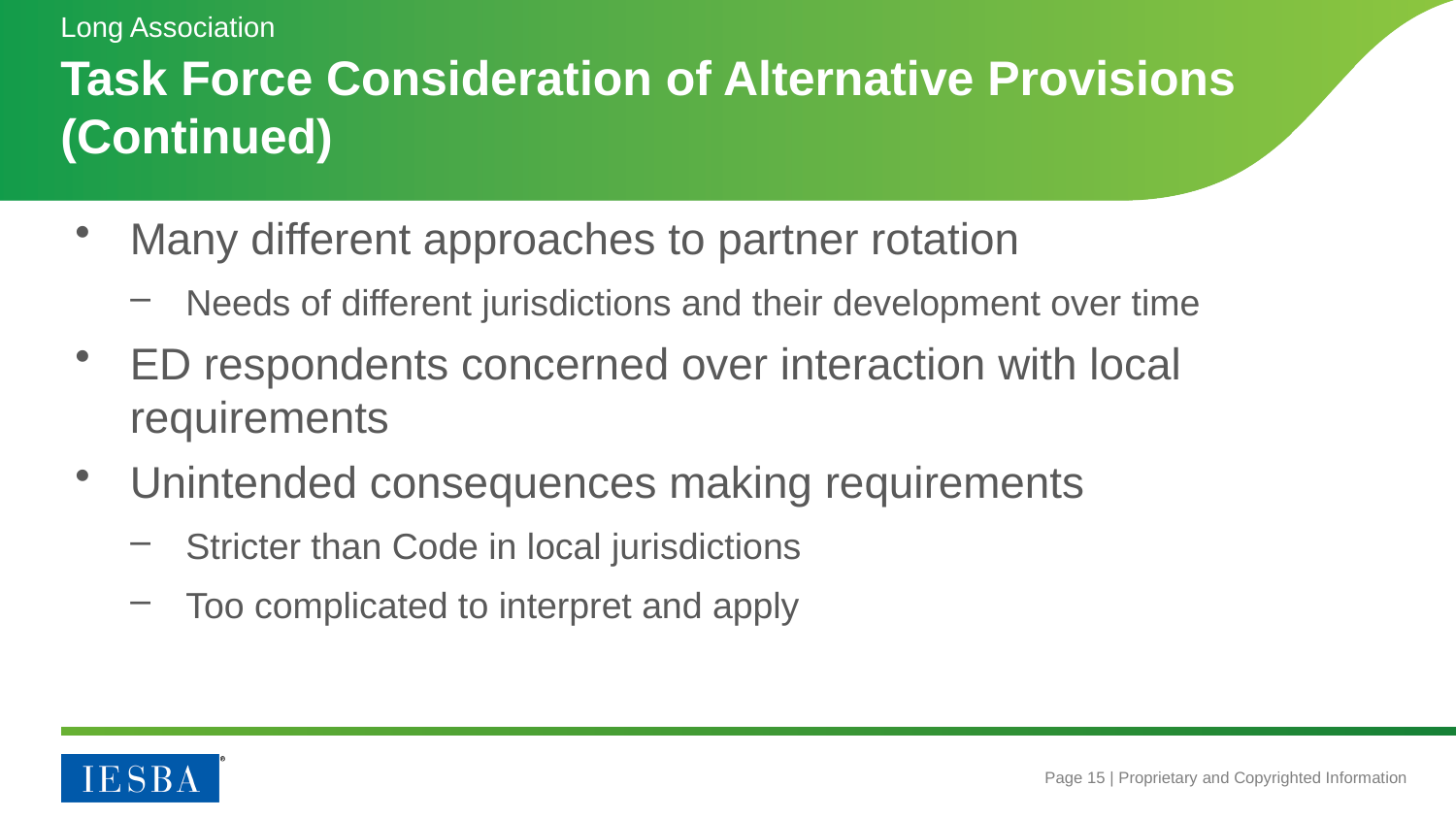

Long Association
# Task Force Consideration of Alternative Provisions (Continued)
Many different approaches to partner rotation
Needs of different jurisdictions and their development over time
ED respondents concerned over interaction with local requirements
Unintended consequences making requirements
Stricter than Code in local jurisdictions
Too complicated to interpret and apply